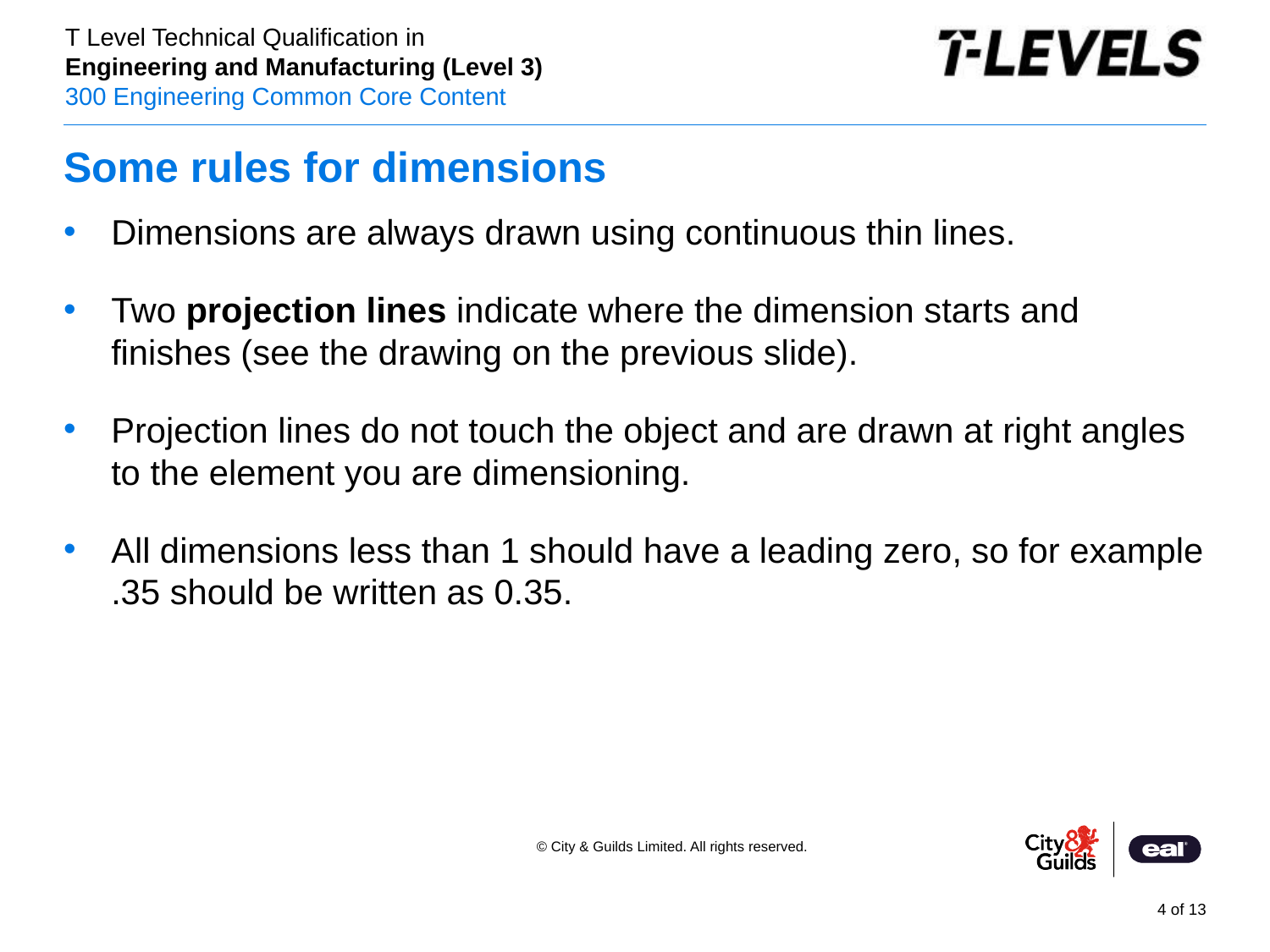

# Some rules for dimensions
Dimensions are always drawn using continuous thin lines.
Two projection lines indicate where the dimension starts and finishes (see the drawing on the previous slide).
Projection lines do not touch the object and are drawn at right angles to the element you are dimensioning.
All dimensions less than 1 should have a leading zero, so for example .35 should be written as 0.35.